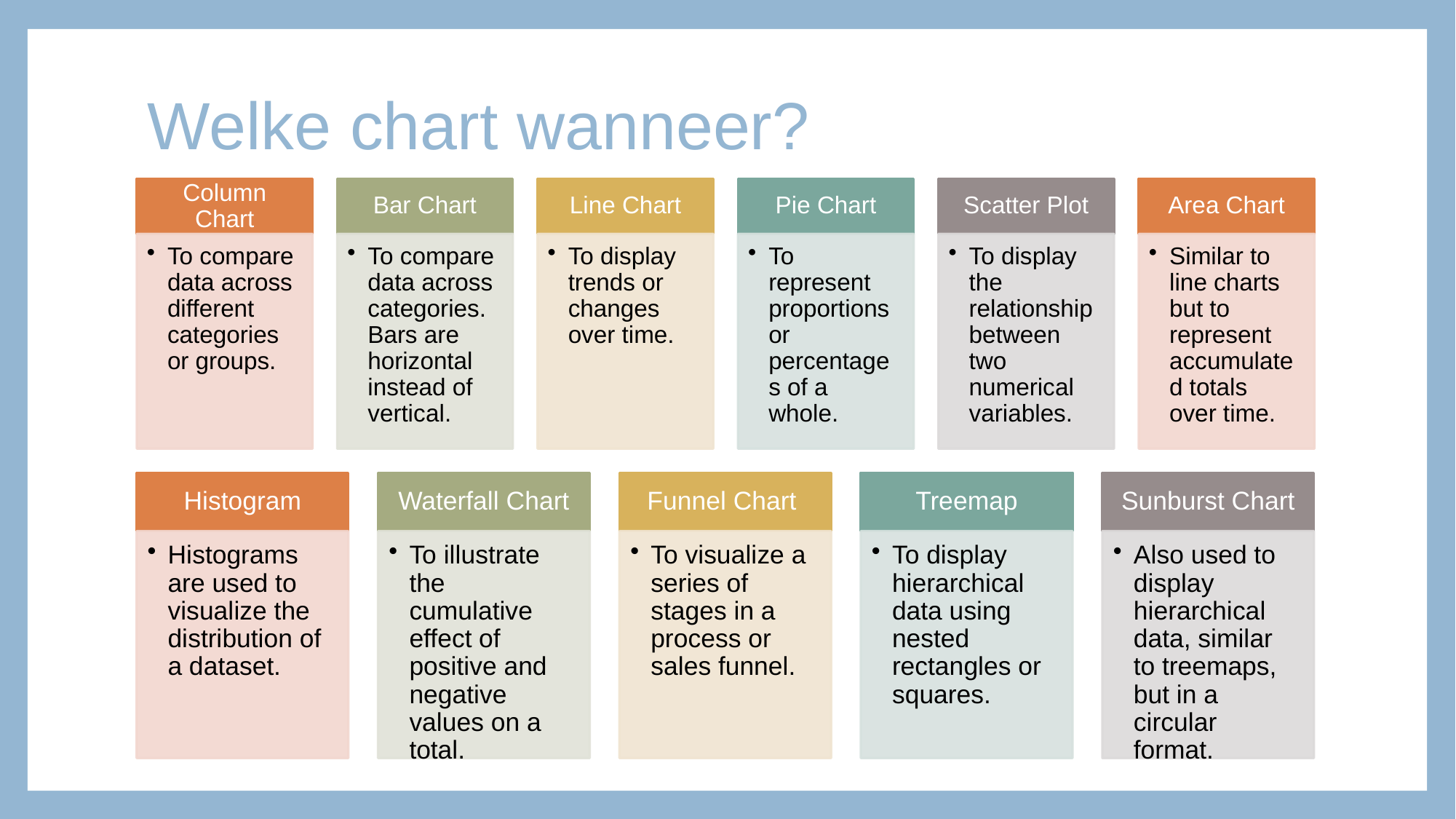

# Welke chart wanneer?
Column Chart
To compare data across different categories or groups.
Bar Chart
To compare data across categories. Bars are horizontal instead of vertical.
Line Chart
To display trends or changes over time.
Pie Chart
To represent proportions or percentages of a whole.
Scatter Plot
To display the relationship between two numerical variables.
Area Chart
Similar to line charts but to represent accumulated totals over time.
Histogram
Histograms are used to visualize the distribution of a dataset.
Waterfall Chart
To illustrate the cumulative effect of positive and negative values on a total.
Funnel Chart
To visualize a series of stages in a process or sales funnel.
Treemap
To display hierarchical data using nested rectangles or squares.
Sunburst Chart
Also used to display hierarchical data, similar to treemaps, but in a circular format.